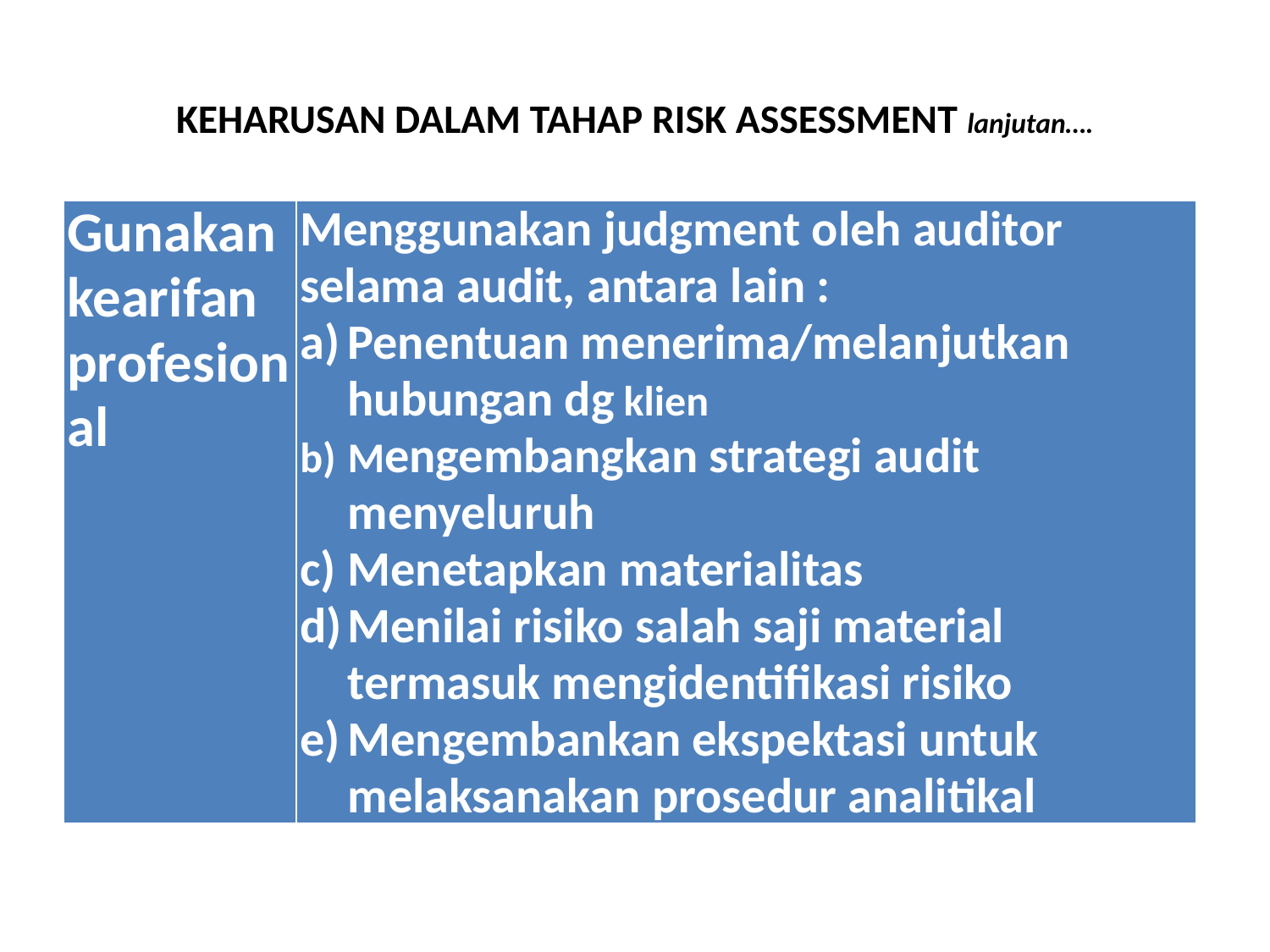

# KEHARUSAN DALAM TAHAP RISK ASSESSMENT lanjutan….
| Gunakan kearifan profesional | Menggunakan judgment oleh auditor selama audit, antara lain : Penentuan menerima/melanjutkan hubungan dg klien Mengembangkan strategi audit menyeluruh Menetapkan materialitas Menilai risiko salah saji material termasuk mengidentifikasi risiko Mengembankan ekspektasi untuk melaksanakan prosedur analitikal |
| --- | --- |